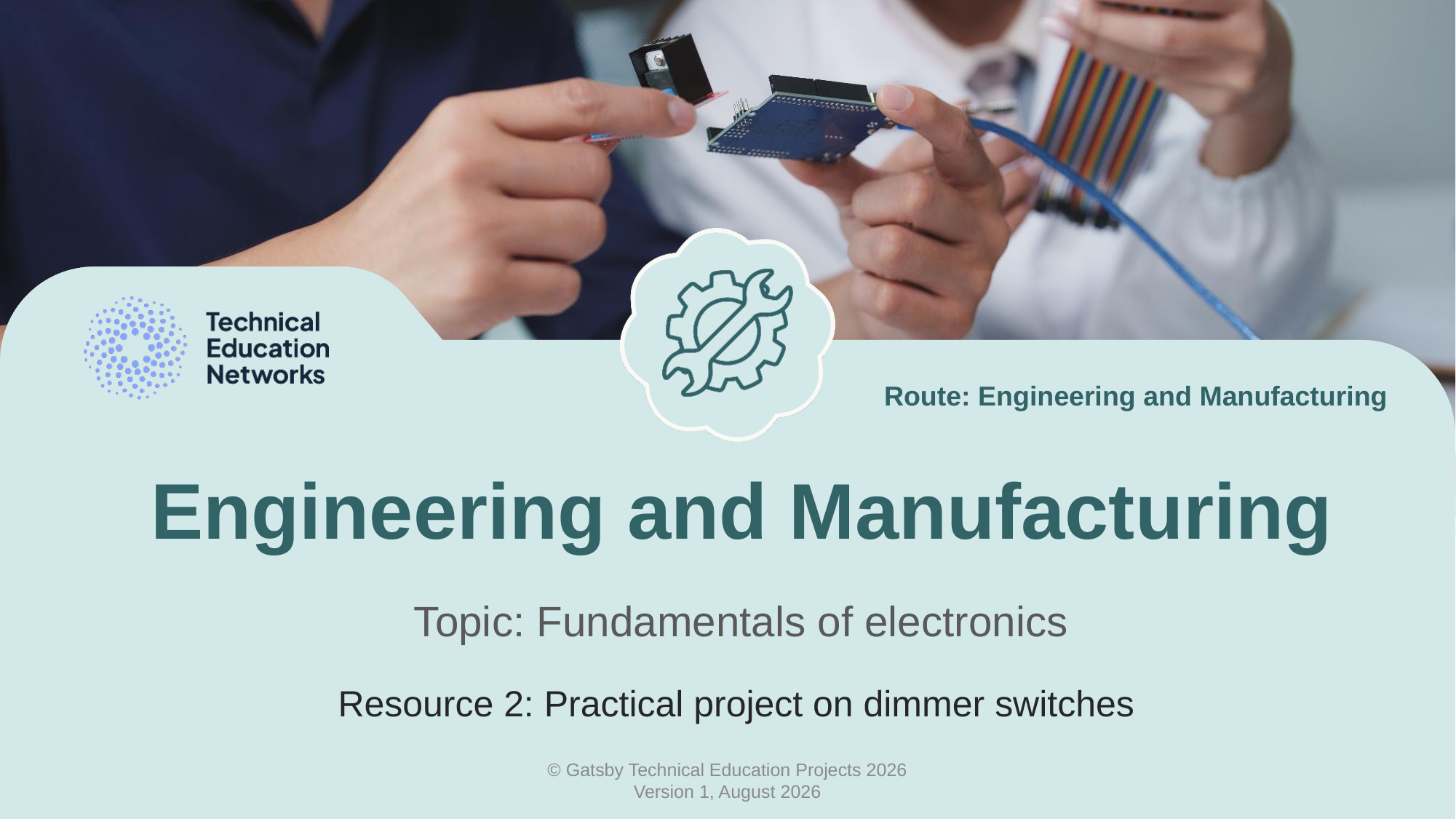

Route: Engineering and Manufacturing
# Engineering and Manufacturing
Topic: Fundamentals of electronics
Resource 2: Practical project on dimmer switches